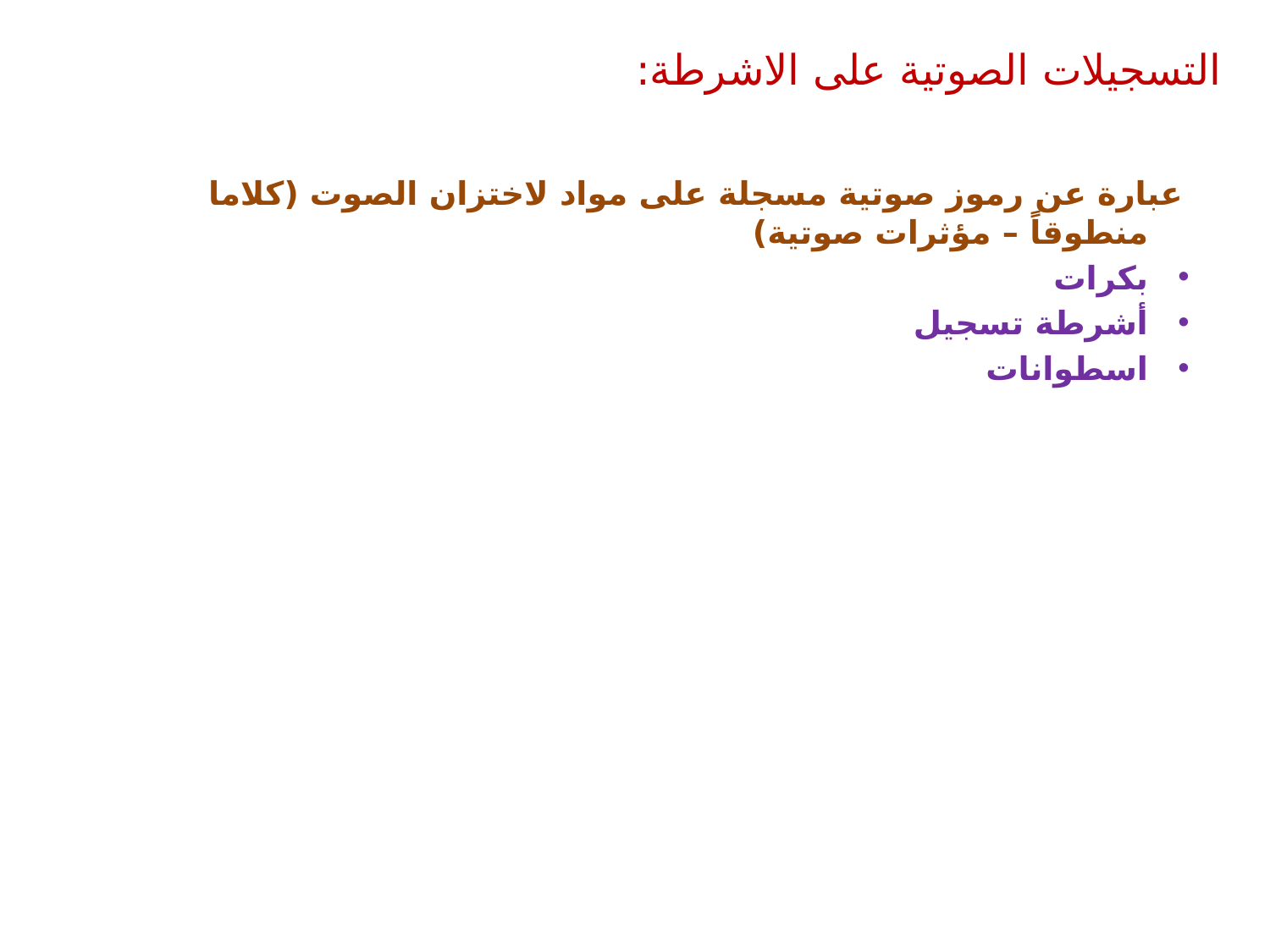

# التسجيلات الصوتية على الاشرطة:
عبارة عن رموز صوتية مسجلة على مواد لاختزان الصوت (كلاما منطوقاً – مؤثرات صوتية)
بكرات
أشرطة تسجيل
اسطوانات